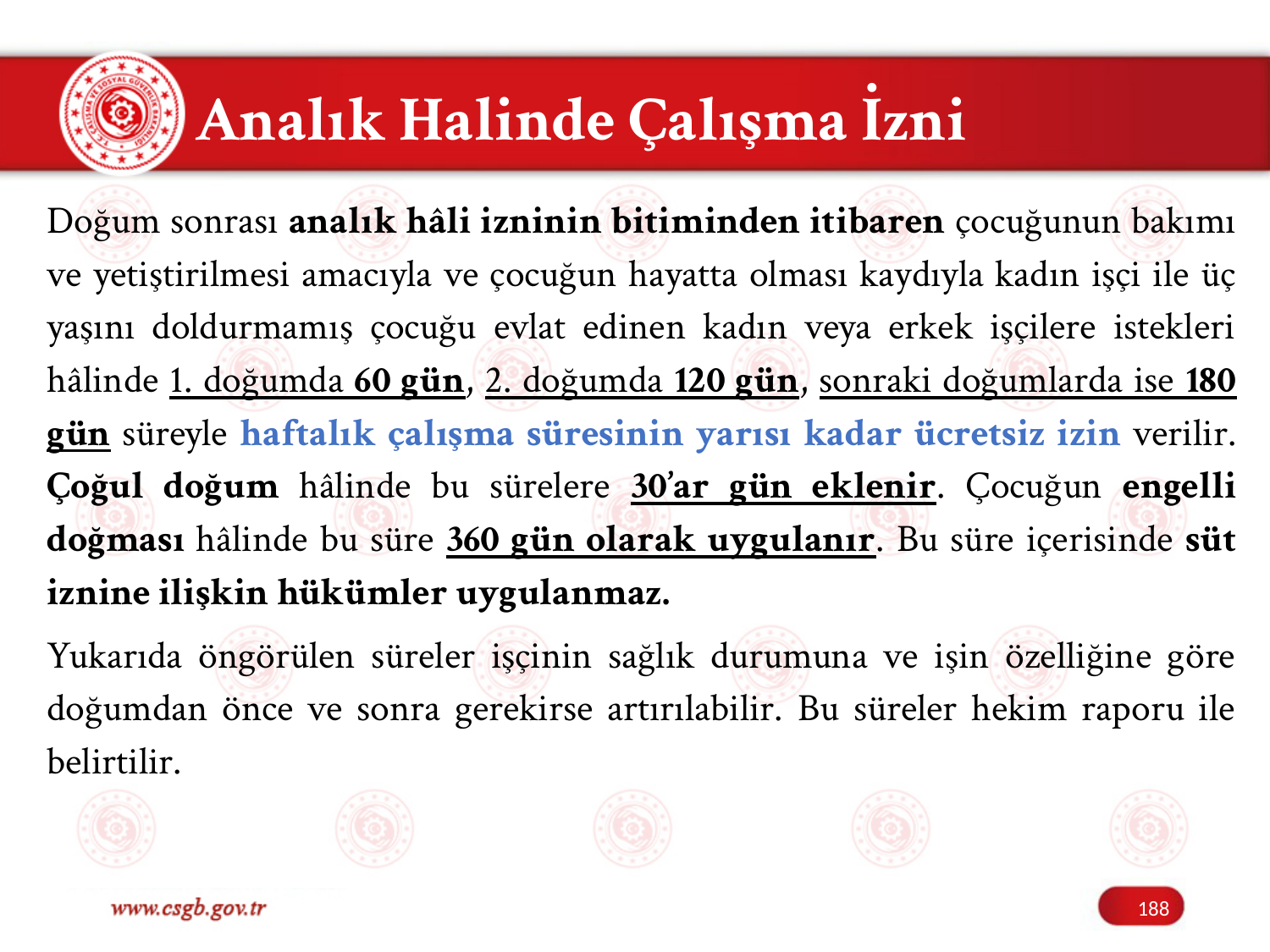

# Analık Halinde Çalışma İzni
Doğum sonrası analık hâli izninin bitiminden itibaren çocuğunun bakımı ve yetiştirilmesi amacıyla ve çocuğun hayatta olması kaydıyla kadın işçi ile üç yaşını doldurmamış çocuğu evlat edinen kadın veya erkek işçilere istekleri hâlinde 1. doğumda 60 gün, 2. doğumda 120 gün, sonraki doğumlarda ise 180 gün süreyle haftalık çalışma süresinin yarısı kadar ücretsiz izin verilir. Çoğul doğum hâlinde bu sürelere 30’ar gün eklenir. Çocuğun engelli doğması hâlinde bu süre 360 gün olarak uygulanır. Bu süre içerisinde süt iznine ilişkin hükümler uygulanmaz.
Yukarıda öngörülen süreler işçinin sağlık durumuna ve işin özelliğine göre doğumdan önce ve sonra gerekirse artırılabilir. Bu süreler hekim raporu ile belirtilir.

188